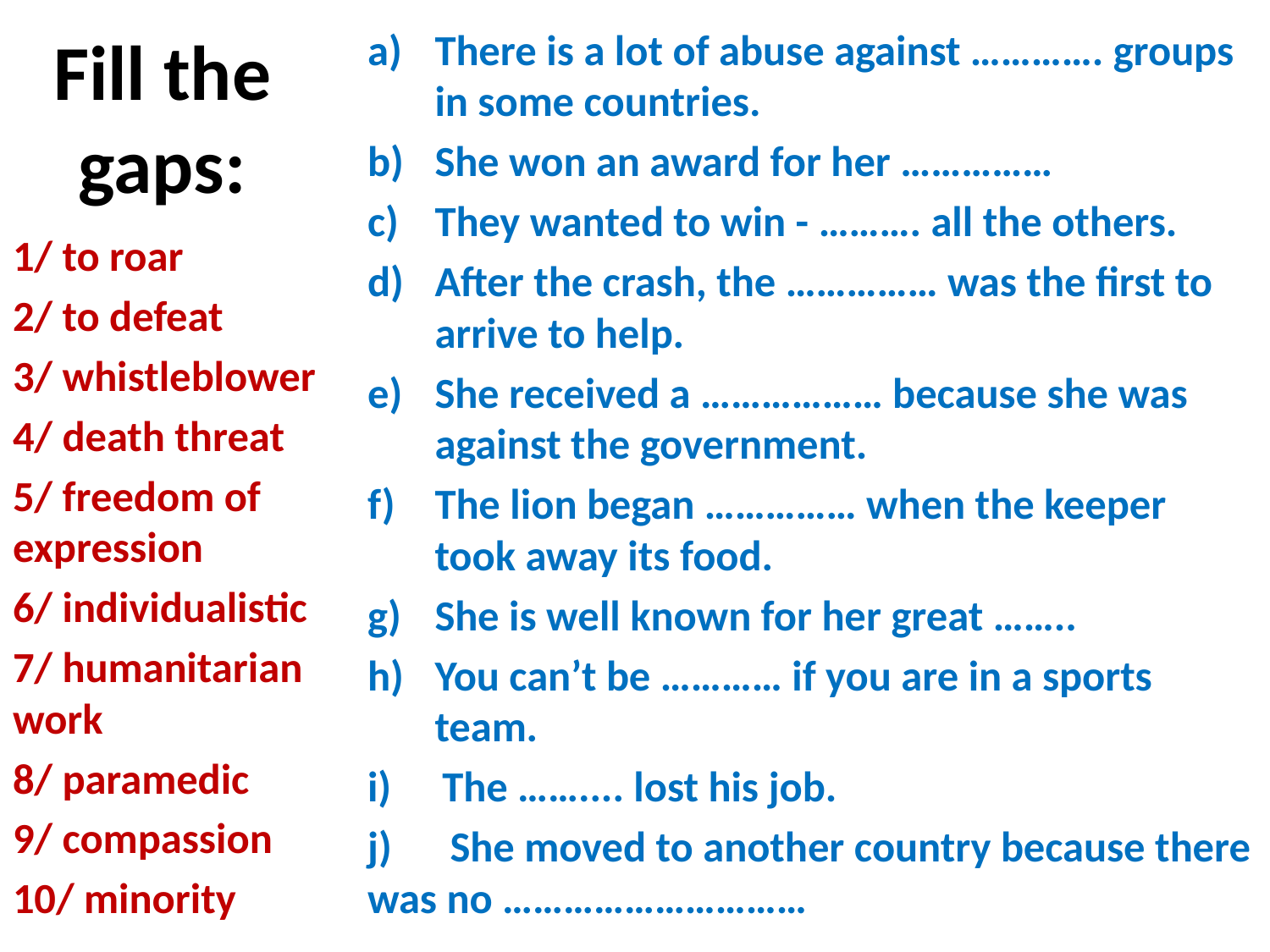

# Fill the gaps:
There is a lot of abuse against …………. groups in some countries.
She won an award for her ……………
They wanted to win - ………. all the others.
After the crash, the …………… was the first to arrive to help.
She received a ……………… because she was against the government.
The lion began …………… when the keeper took away its food.
She is well known for her great ……..
You can’t be ………… if you are in a sports team.
The …….... lost his job.
j)      She moved to another country because there was no …………………………
1/ to roar
2/ to defeat
3/ whistleblower
4/ death threat
5/ freedom of expression
6/ individualistic
7/ humanitarian work
8/ paramedic
9/ compassion
10/ minority